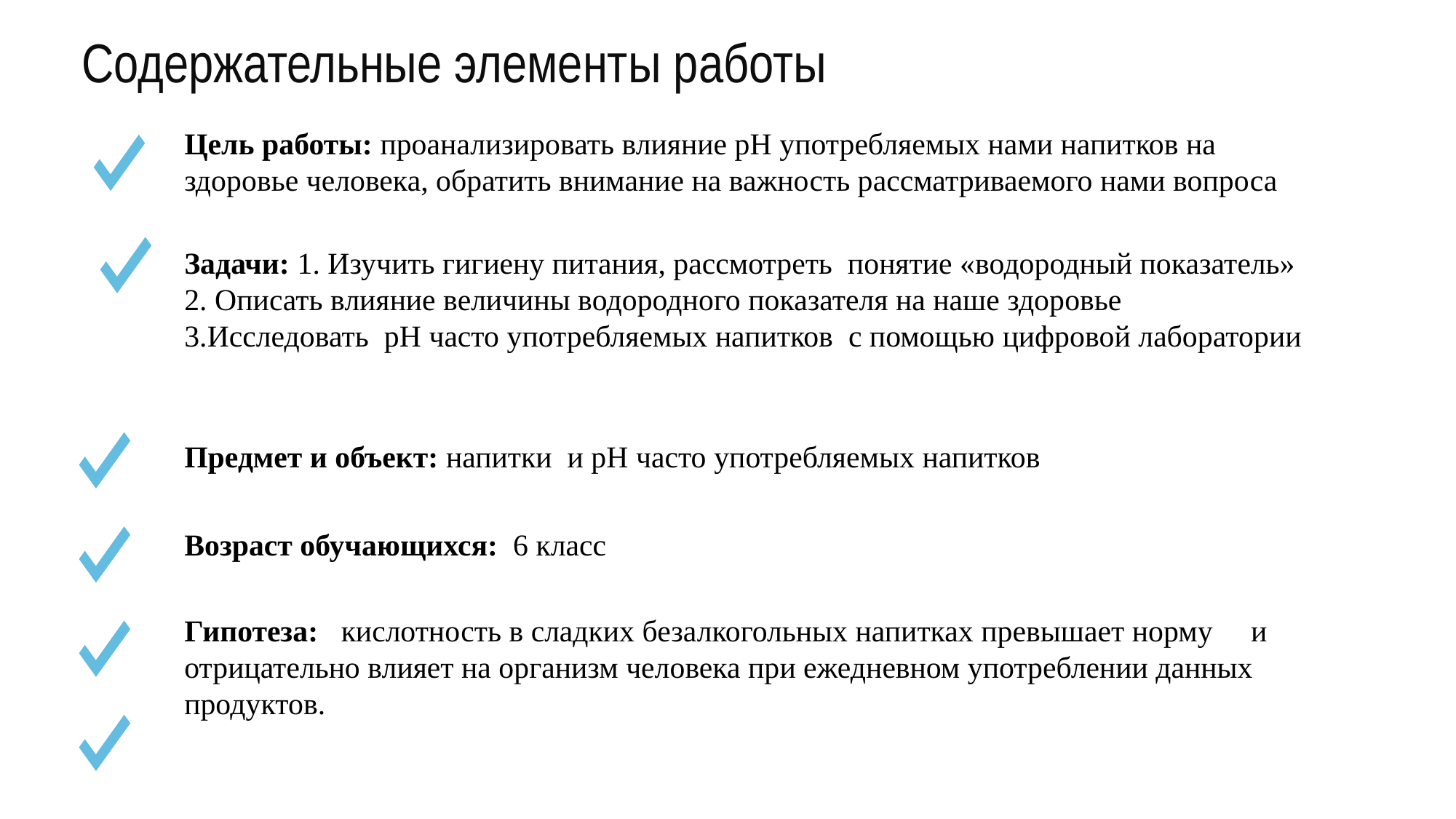

Содержательные элементы работы
Цель работы: проанализировать влияние pH употребляемых нами напитков на здоровье человека, обратить внимание на важность рассматриваемого нами вопроса

Задачи: 1. Изучить гигиену питания, рассмотреть  понятие «водородный показатель»
2. Описать влияние величины водородного показателя на наше здоровье
3.Исследовать  рН часто употребляемых напитков  с помощью цифровой лаборатории
Предмет и объект: напитки  и рН часто употребляемых напитков

Возраст обучающихся:  6 класс

Гипотеза:   кислотность в сладких безалкогольных напитках превышает норму     и отрицательно влияет на организм человека при ежедневном употреблении данных продуктов.